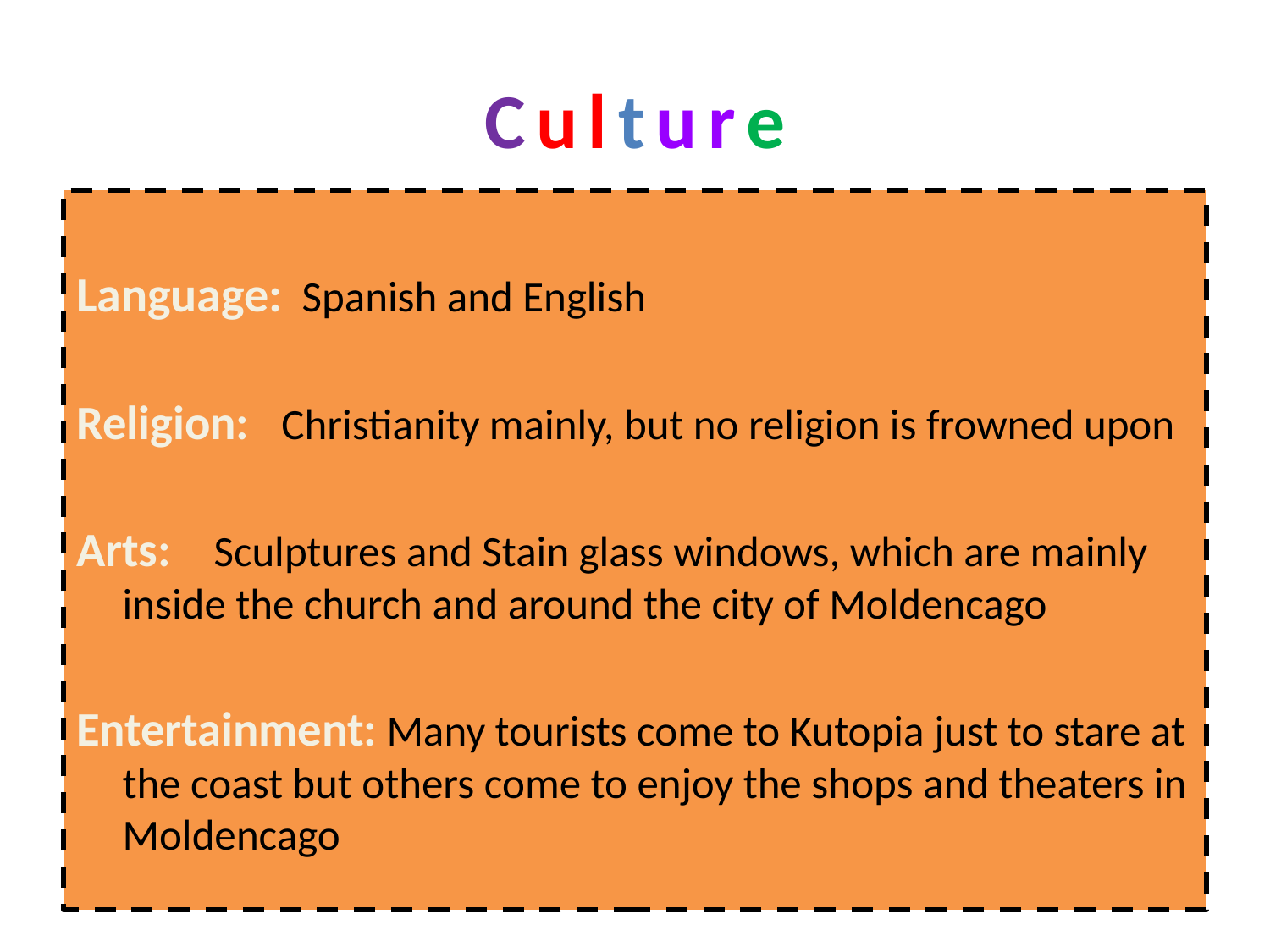

# Culture

Language:  Spanish and English

Religion:   Christianity mainly, but no religion is frowned upon

Arts:    Sculptures and Stain glass windows, which are mainly inside the church and around the city of Moldencago

Entertainment: Many tourists come to Kutopia just to stare at the coast but others come to enjoy the shops and theaters in Moldencago